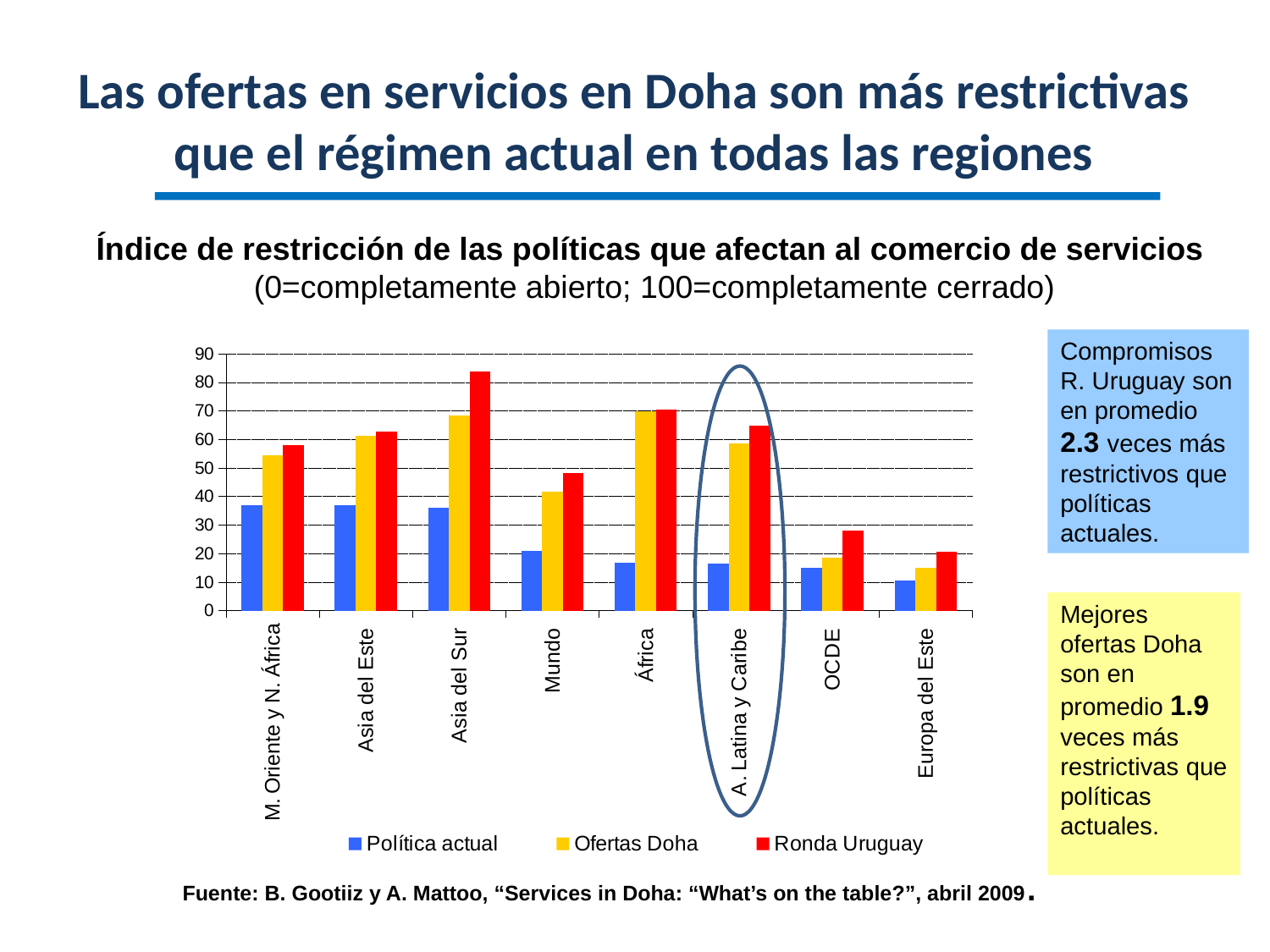

# Las ofertas en servicios en Doha son más restrictivas que el régimen actual en todas las regiones

Índice de restricción de las políticas que afectan al comercio de servicios
(0=completamente abierto; 100=completamente cerrado)

### Chart

| Category | Política actual | Ofertas Doha | Ronda Uruguay |
|---|---|---|---|
| M. Oriente y N. África | 36.9 | 54.3 | 58.1 |
| Asia del Este  | 36.800000000000004 | 61.1 | 62.8 |
| Asia del Sur  | 36.0 | 68.3 | 83.7 |
| Mundo  | 21.0 | 41.8 | 48.2 |
| África  | 16.9 | 69.8 | 70.4 |
| A. Latina y Caribe  | 16.6 | 58.5 | 64.8 |
| OCDE  | 14.9 | 18.7 | 28.1 |
| Europa del Este  | 10.6 | 15.0 | 20.5 |
Compromisos R. Uruguay son en promedio 2.3 veces más restrictivos que políticas actuales.

Mejores ofertas Doha son en promedio 1.9 veces más restrictivas que políticas actuales.

Fuente: B. Gootiiz y A. Mattoo, “Services in Doha: “What’s on the table?”, abril 2009.